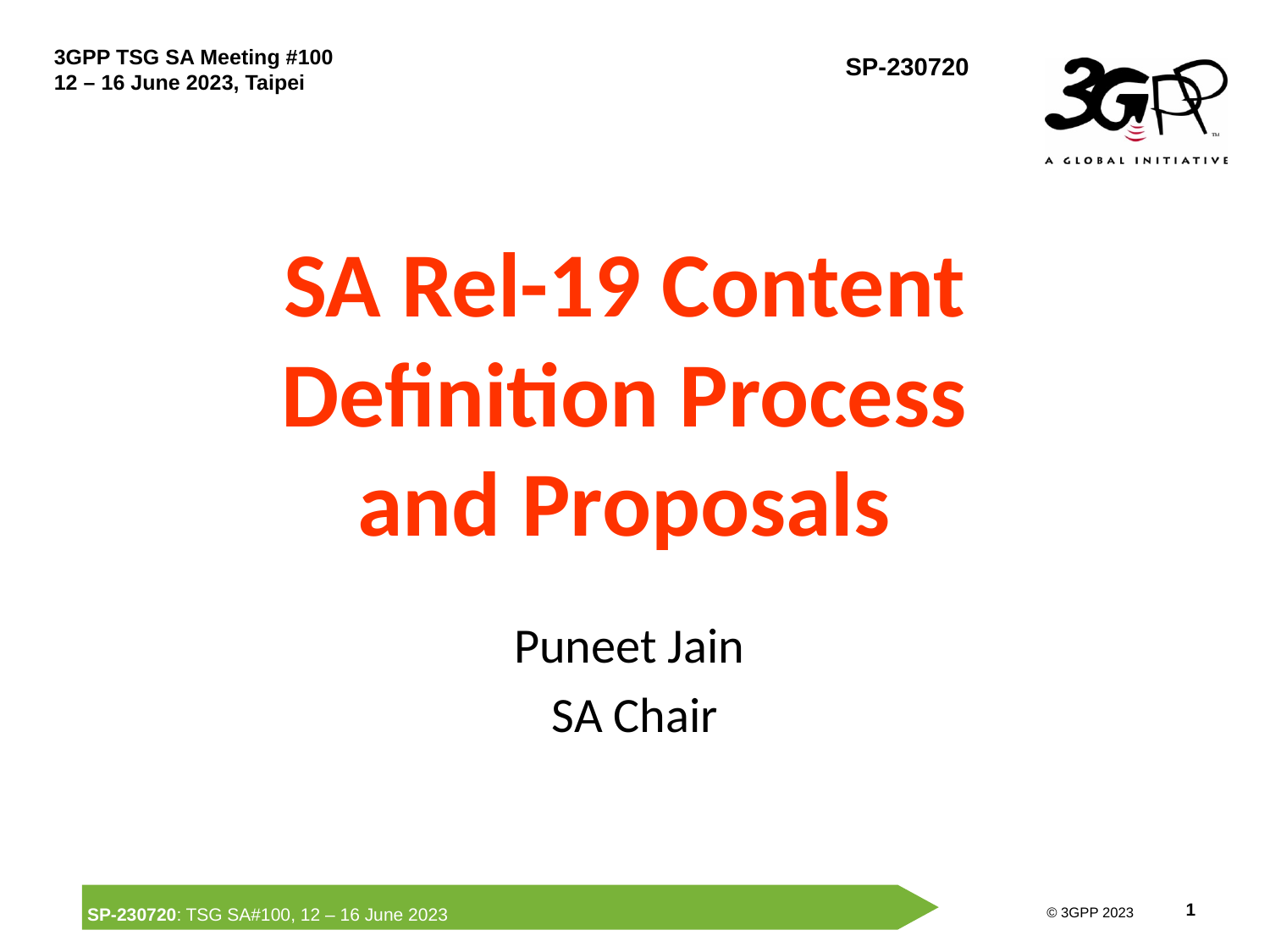

SA Rel-19 Content Definition Process and Proposals
Puneet Jain
SA Chair